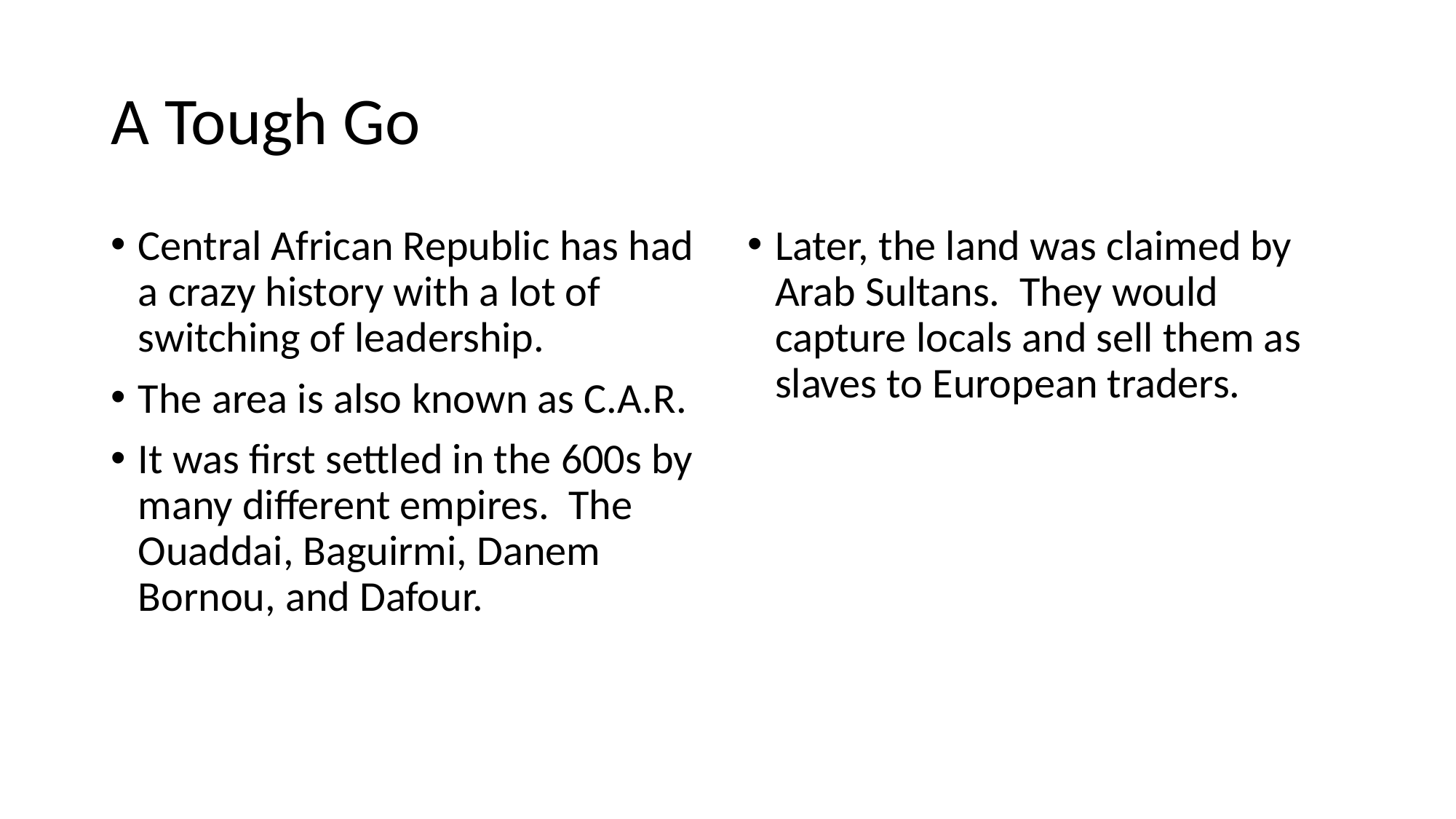

# A Tough Go
Central African Republic has had a crazy history with a lot of switching of leadership.
The area is also known as C.A.R.
It was first settled in the 600s by many different empires.  The Ouaddai, Baguirmi, Danem Bornou, and Dafour.
Later, the land was claimed by Arab Sultans.  They would capture locals and sell them as slaves to European traders.